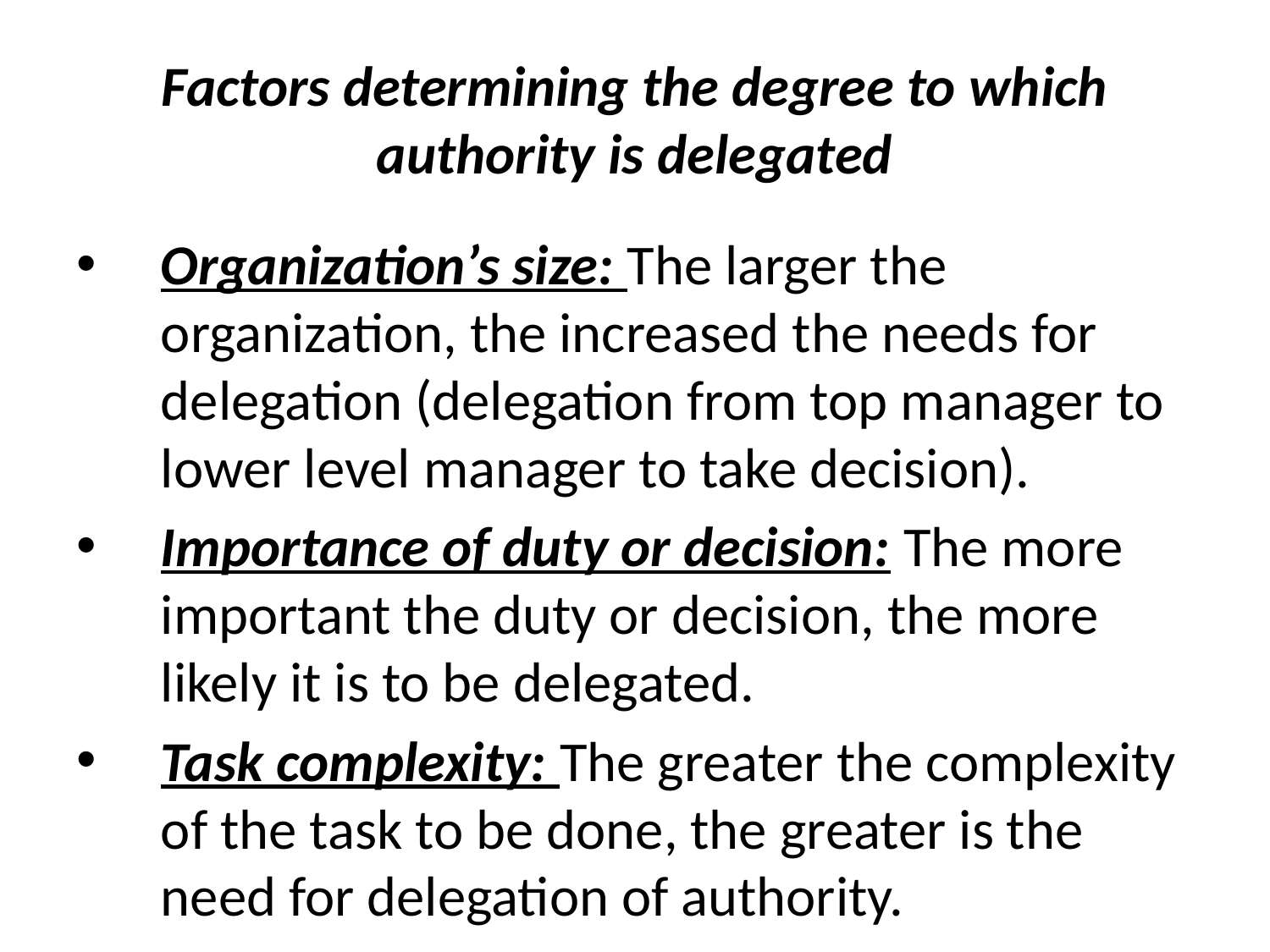

# Factors determining the degree to which authority is delegated
Organization’s size: The larger the organization, the increased the needs for delegation (delegation from top manager to lower level manager to take decision).
Importance of duty or decision: The more important the duty or decision, the more likely it is to be delegated.
Task complexity: The greater the complexity of the task to be done, the greater is the need for delegation of authority.